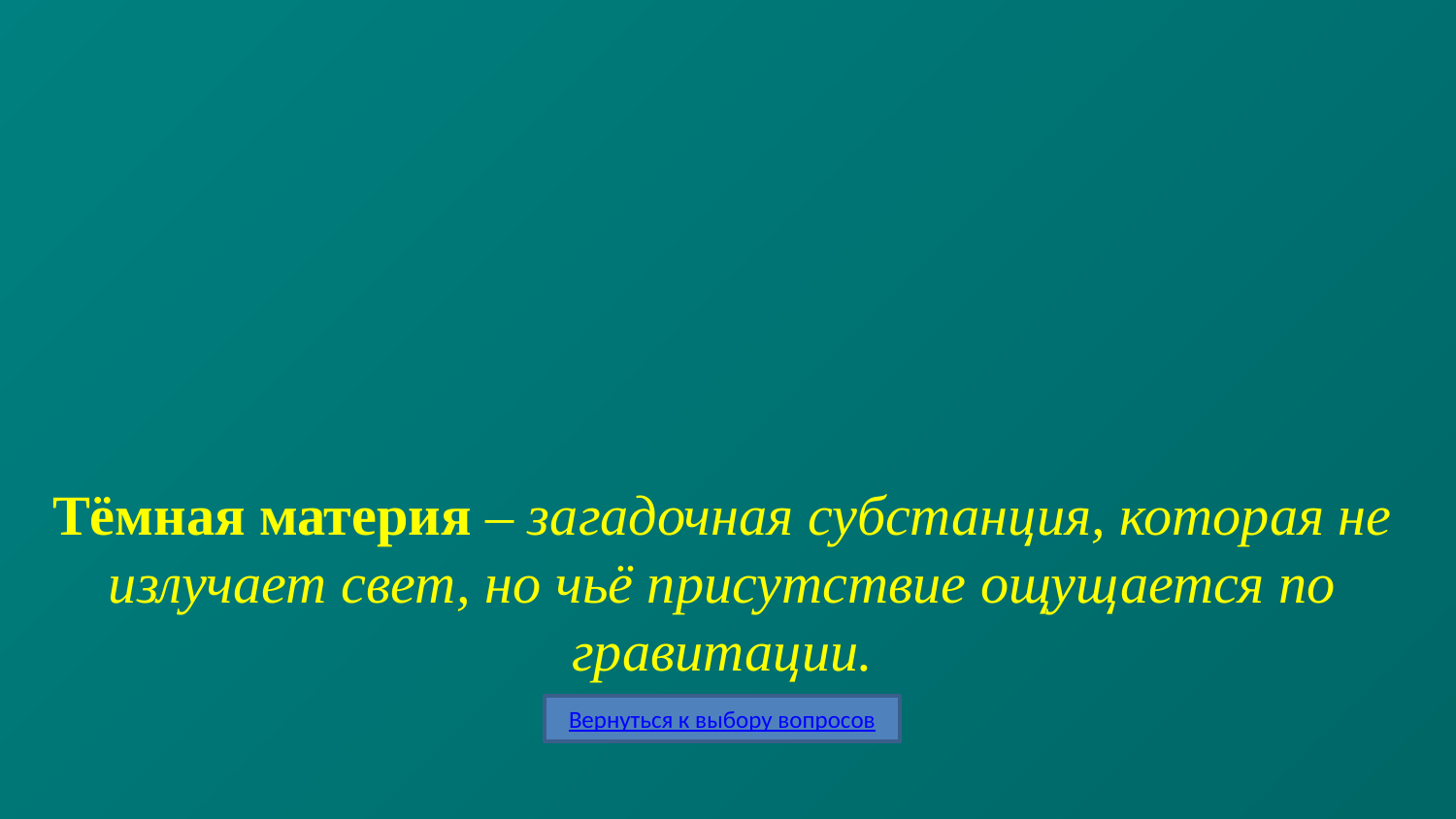

# Тёмная материя – загадочная субстанция, которая не излучает свет, но чьё присутствие ощущается по гравитации.